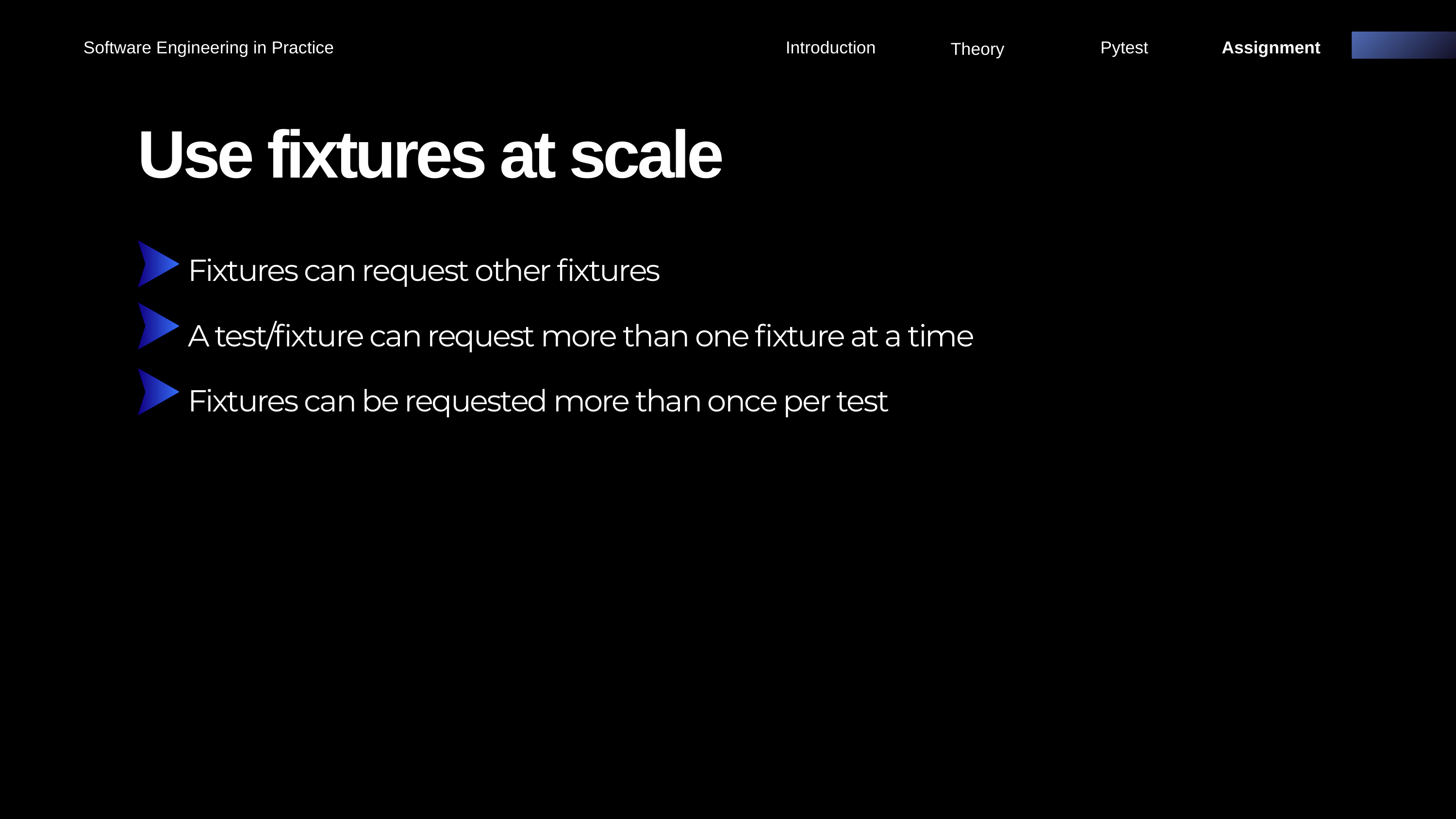

Software Engineering in Practice
Introduction
Pytest
Assignment
Theory
Use fixtures at scale
Fixtures can request other fixtures
A test/fixture can request more than one fixture at a time
Fixtures can be requested more than once per test